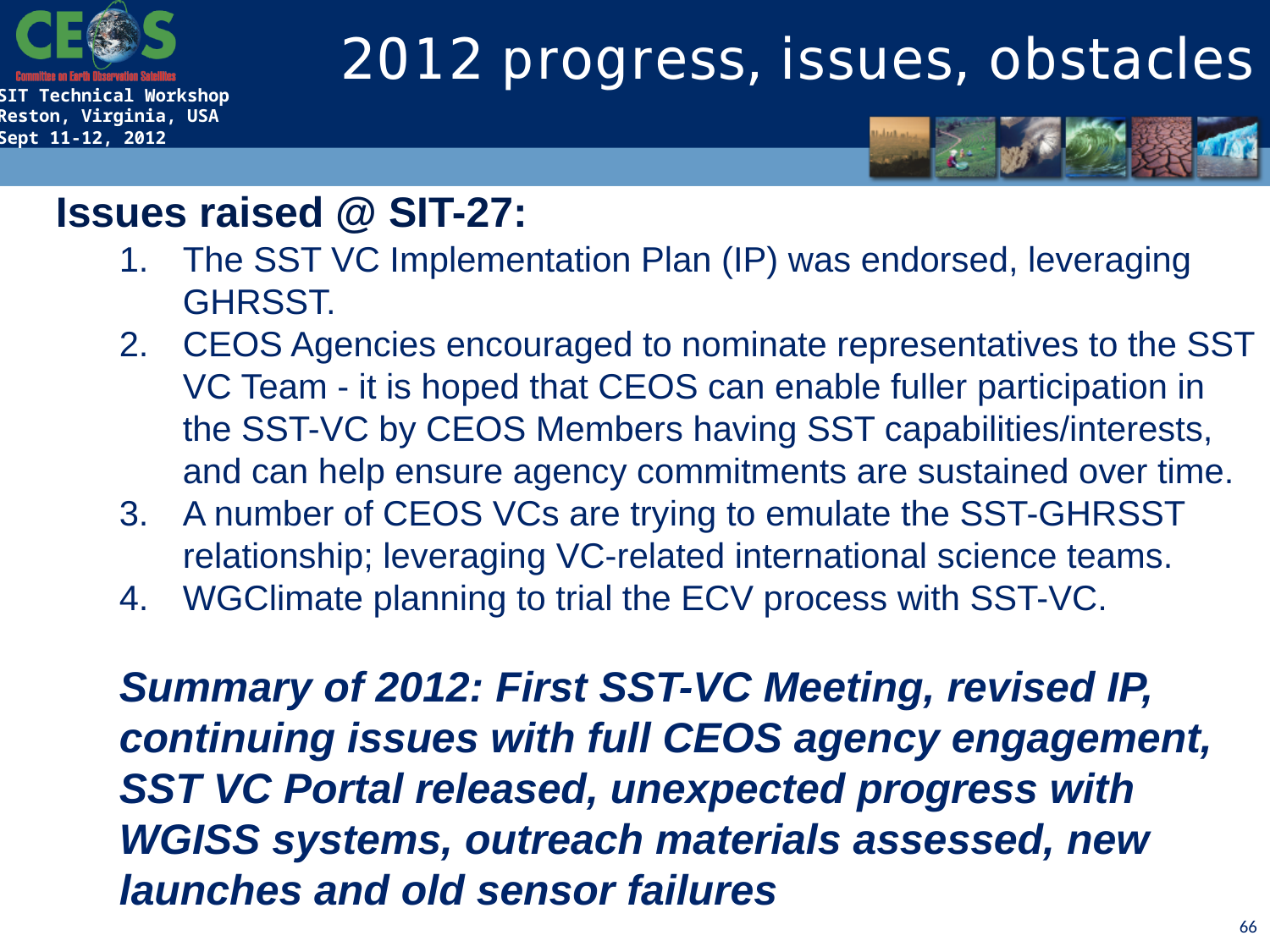

2012 progress, issues, obstacles
Issues raised @ SIT-27:
The SST VC Implementation Plan (IP) was endorsed, leveraging GHRSST.
CEOS Agencies encouraged to nominate representatives to the SST VC Team - it is hoped that CEOS can enable fuller participation in the SST-VC by CEOS Members having SST capabilities/interests, and can help ensure agency commitments are sustained over time.
A number of CEOS VCs are trying to emulate the SST-GHRSST relationship; leveraging VC-related international science teams.
WGClimate planning to trial the ECV process with SST-VC.

Summary of 2012: First SST-VC Meeting, revised IP, continuing issues with full CEOS agency engagement, SST VC Portal released, unexpected progress with WGISS systems, outreach materials assessed, new launches and old sensor failures
66